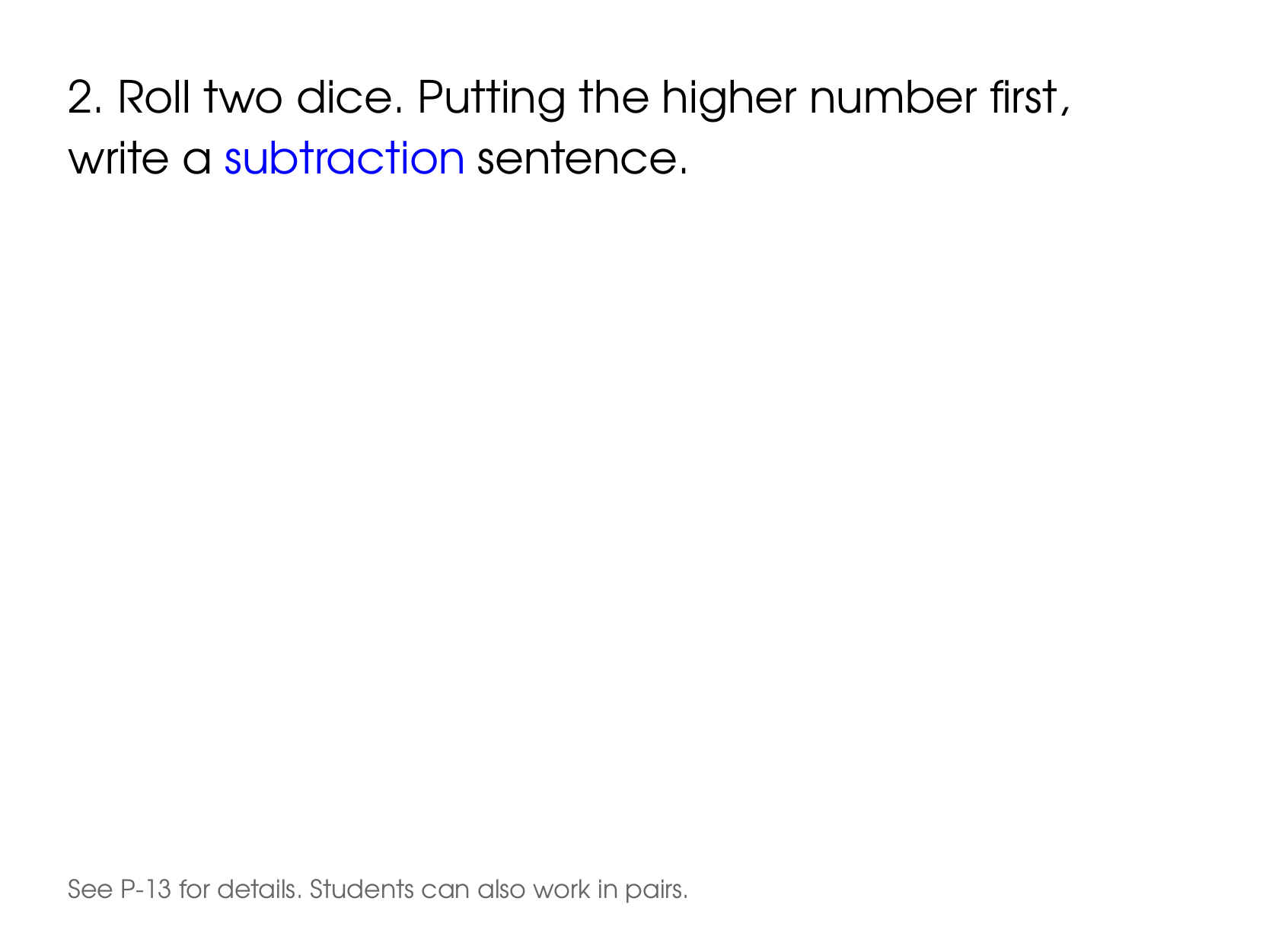

2. Roll two dice. Putting the higher number first, write a subtraction sentence.
See P-13 for details. Students can also work in pairs.